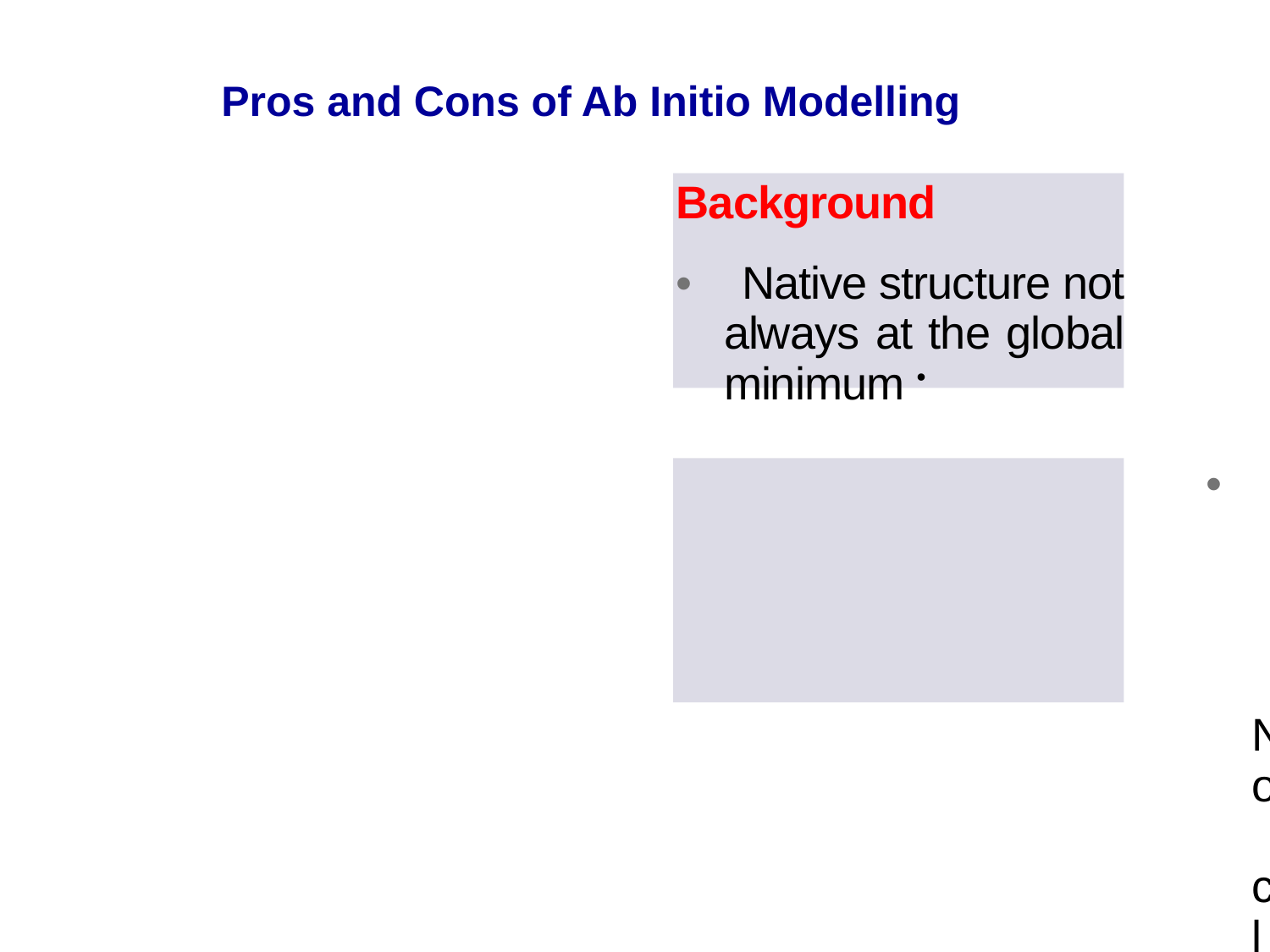

Pros and Cons of Ab Initio Modelling
Background
•    Native structure not always at the global minimum •
•    No clear way of choosing among alternative structures that are generated